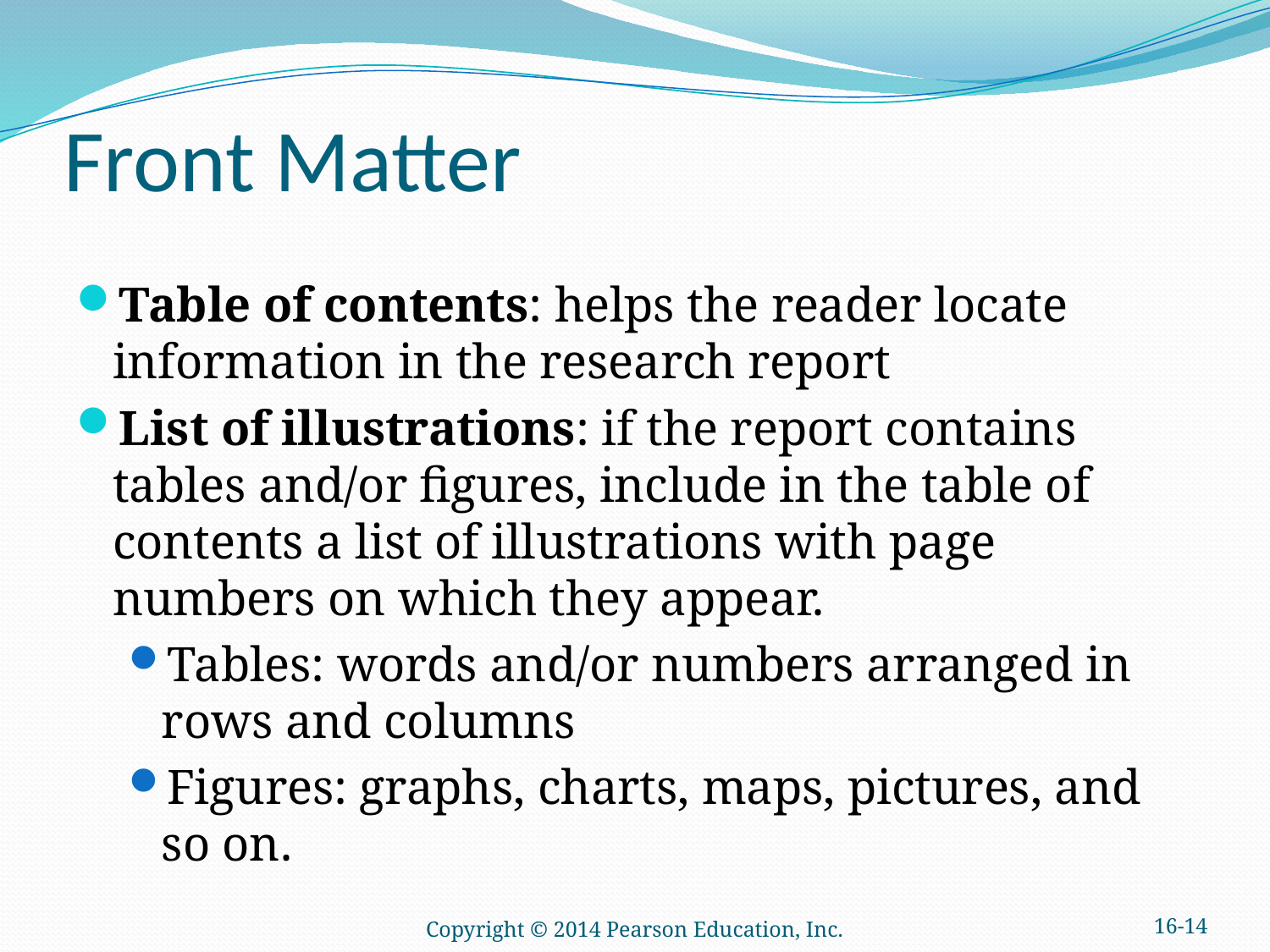

# Front Matter
Table of contents: helps the reader locate information in the research report
List of illustrations: if the report contains tables and/or figures, include in the table of contents a list of illustrations with page numbers on which they appear.
Tables: words and/or numbers arranged in rows and columns
Figures: graphs, charts, maps, pictures, and so on.